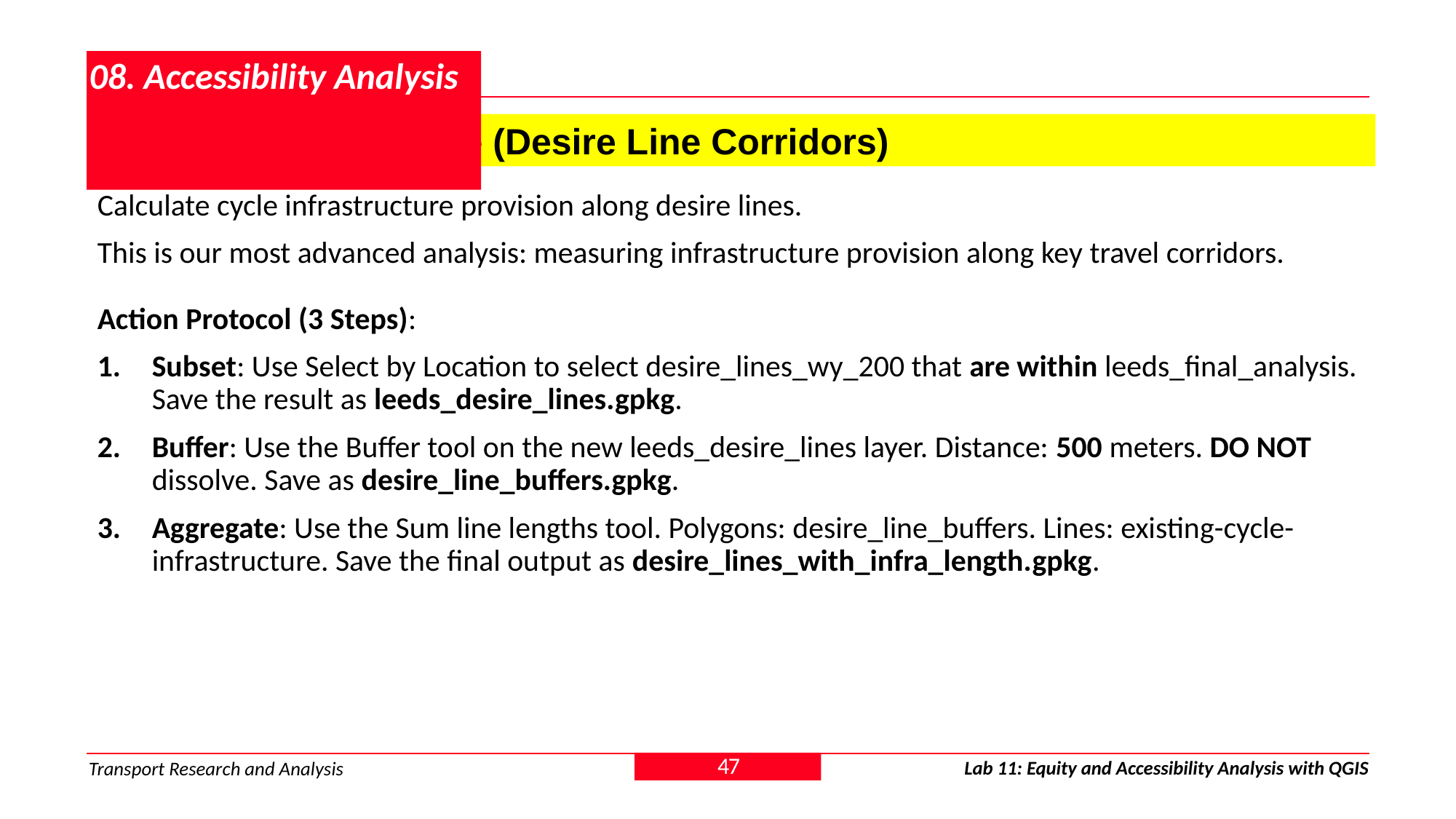

# 08. Accessibility Analysis
8.3. The Third Measure (Desire Line Corridors)
Calculate cycle infrastructure provision along desire lines.
This is our most advanced analysis: measuring infrastructure provision along key travel corridors.

Action Protocol (3 Steps):
Subset: Use Select by Location to select desire_lines_wy_200 that are within leeds_final_analysis. Save the result as leeds_desire_lines.gpkg.
Buffer: Use the Buffer tool on the new leeds_desire_lines layer. Distance: 500 meters. DO NOT dissolve. Save as desire_line_buffers.gpkg.
Aggregate: Use the Sum line lengths tool. Polygons: desire_line_buffers. Lines: existing-cycle-infrastructure. Save the final output as desire_lines_with_infra_length.gpkg.